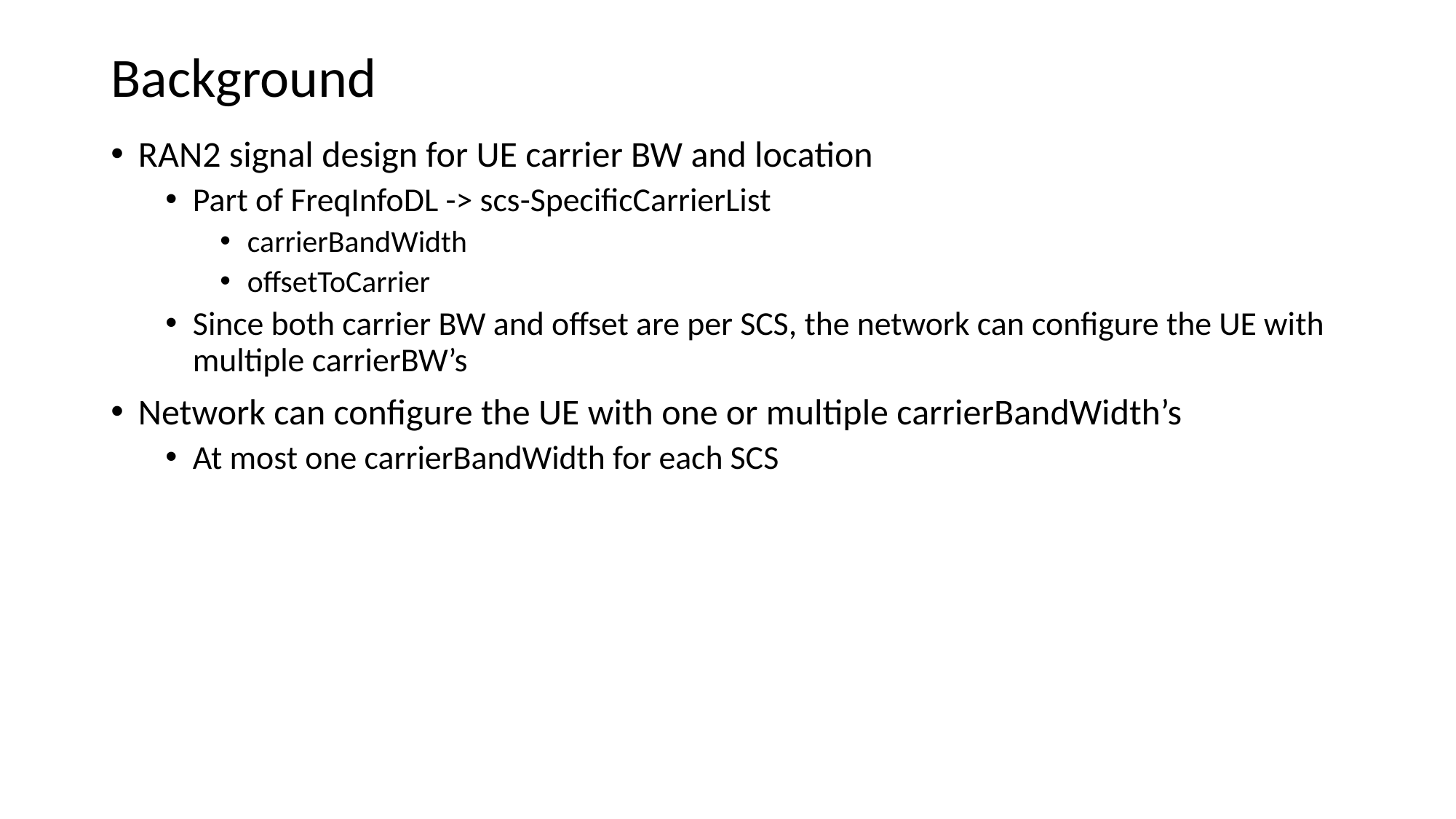

# Background
RAN2 signal design for UE carrier BW and location
Part of FreqInfoDL -> scs-SpecificCarrierList
carrierBandWidth
offsetToCarrier
Since both carrier BW and offset are per SCS, the network can configure the UE with multiple carrierBW’s
Network can configure the UE with one or multiple carrierBandWidth’s
At most one carrierBandWidth for each SCS